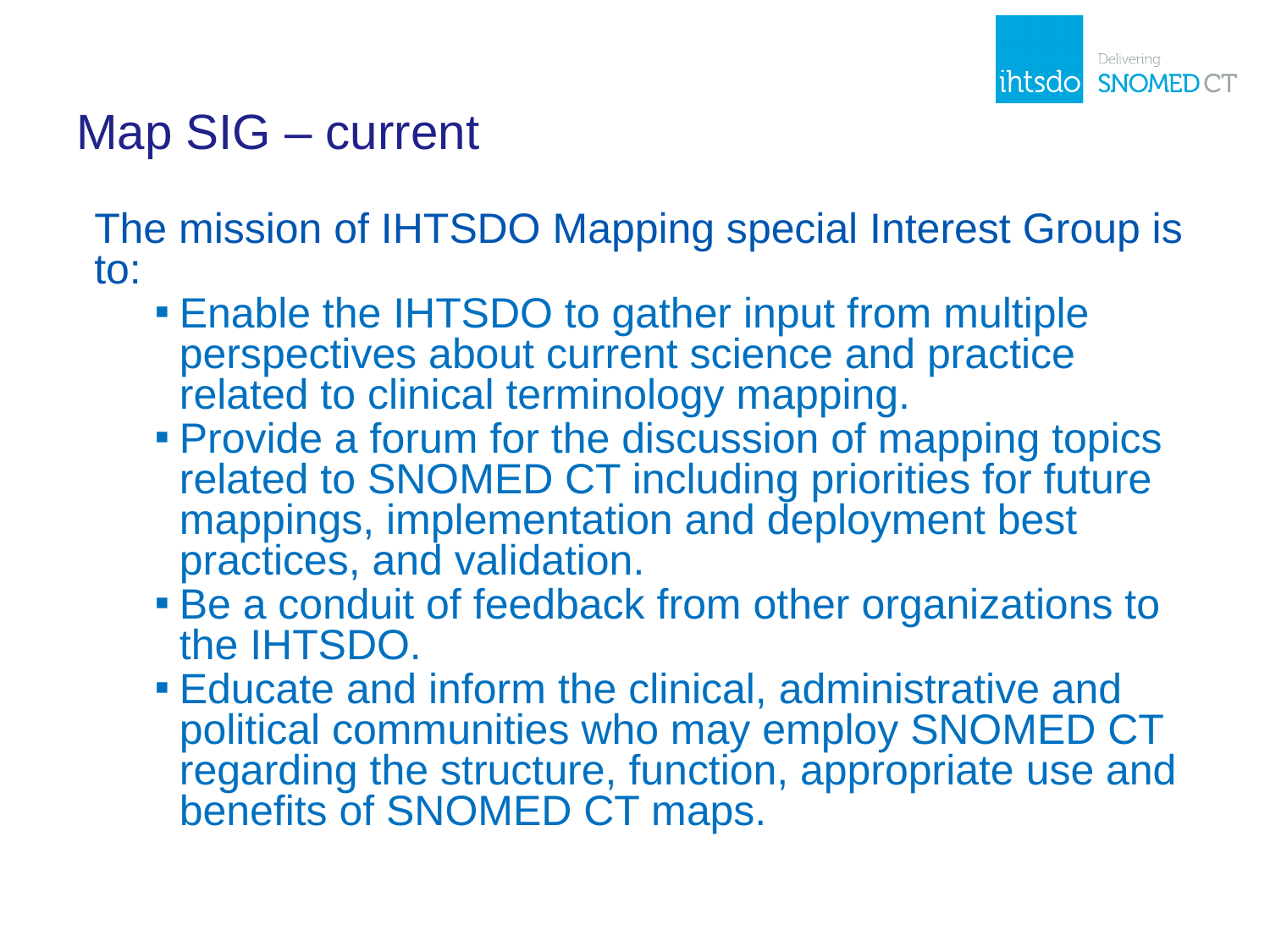

# Map SIG – current
The mission of IHTSDO Mapping special Interest Group is to:
Enable the IHTSDO to gather input from multiple perspectives about current science and practice related to clinical terminology mapping.
Provide a forum for the discussion of mapping topics related to SNOMED CT including priorities for future mappings, implementation and deployment best practices, and validation.
Be a conduit of feedback from other organizations to the IHTSDO.
Educate and inform the clinical, administrative and political communities who may employ SNOMED CT regarding the structure, function, appropriate use and benefits of SNOMED CT maps.